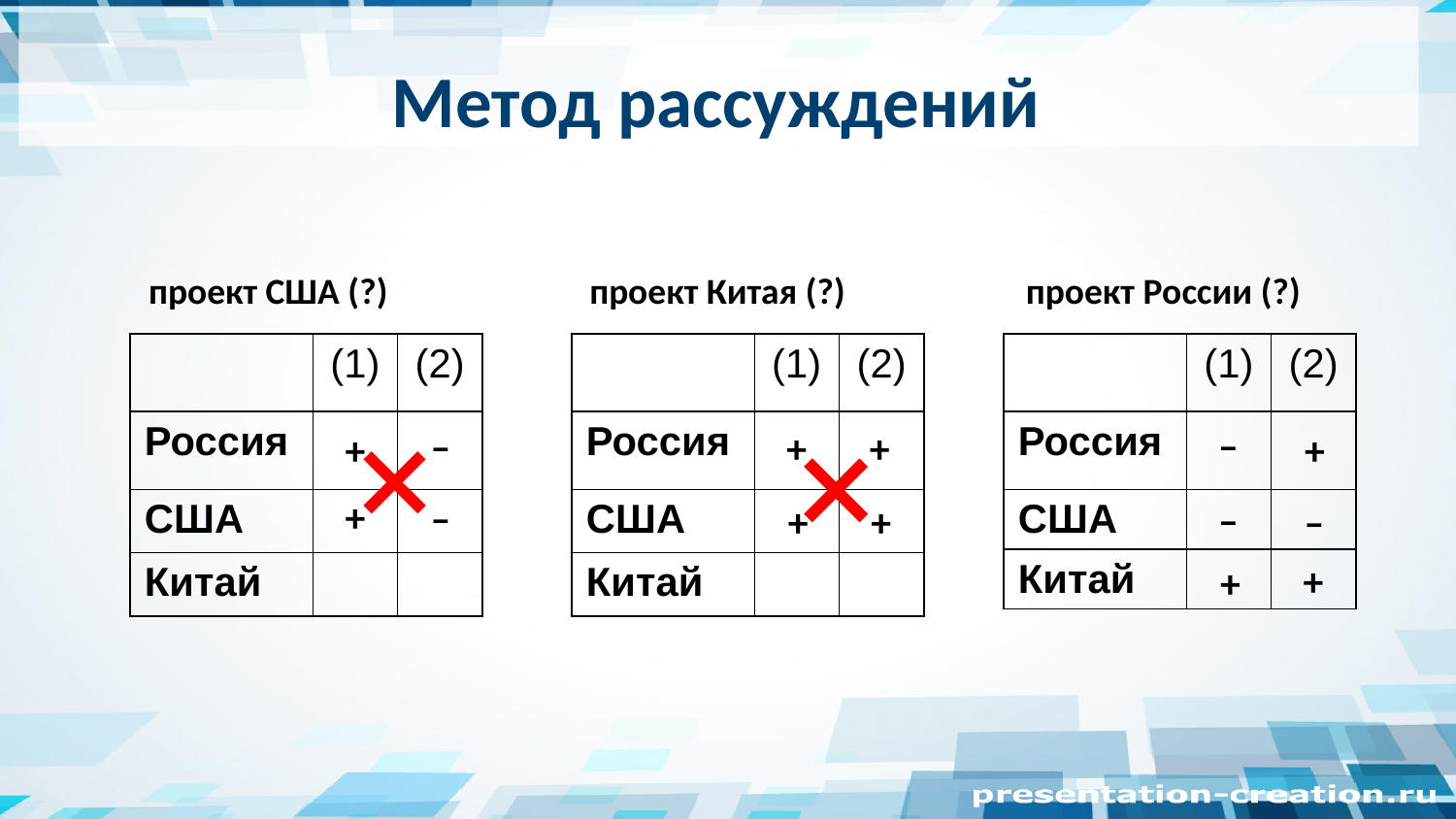

Метод рассуждений
проект США (?)
проект Китая (?)
проект России (?)
|  | (1) | (2) |
| --- | --- | --- |
| Россия |  |  |
| США |  |  |
| Китай |  |  |
|  | (1) | (2) |
| --- | --- | --- |
| Россия |  |  |
| США |  |  |
| Китай |  |  |
|  | (1) | (2) |
| --- | --- | --- |
| Россия |  |  |
| США |  |  |
| Китай |  |  |
–
–
+
+
+
+

+
–
–
–
+
+
+
+